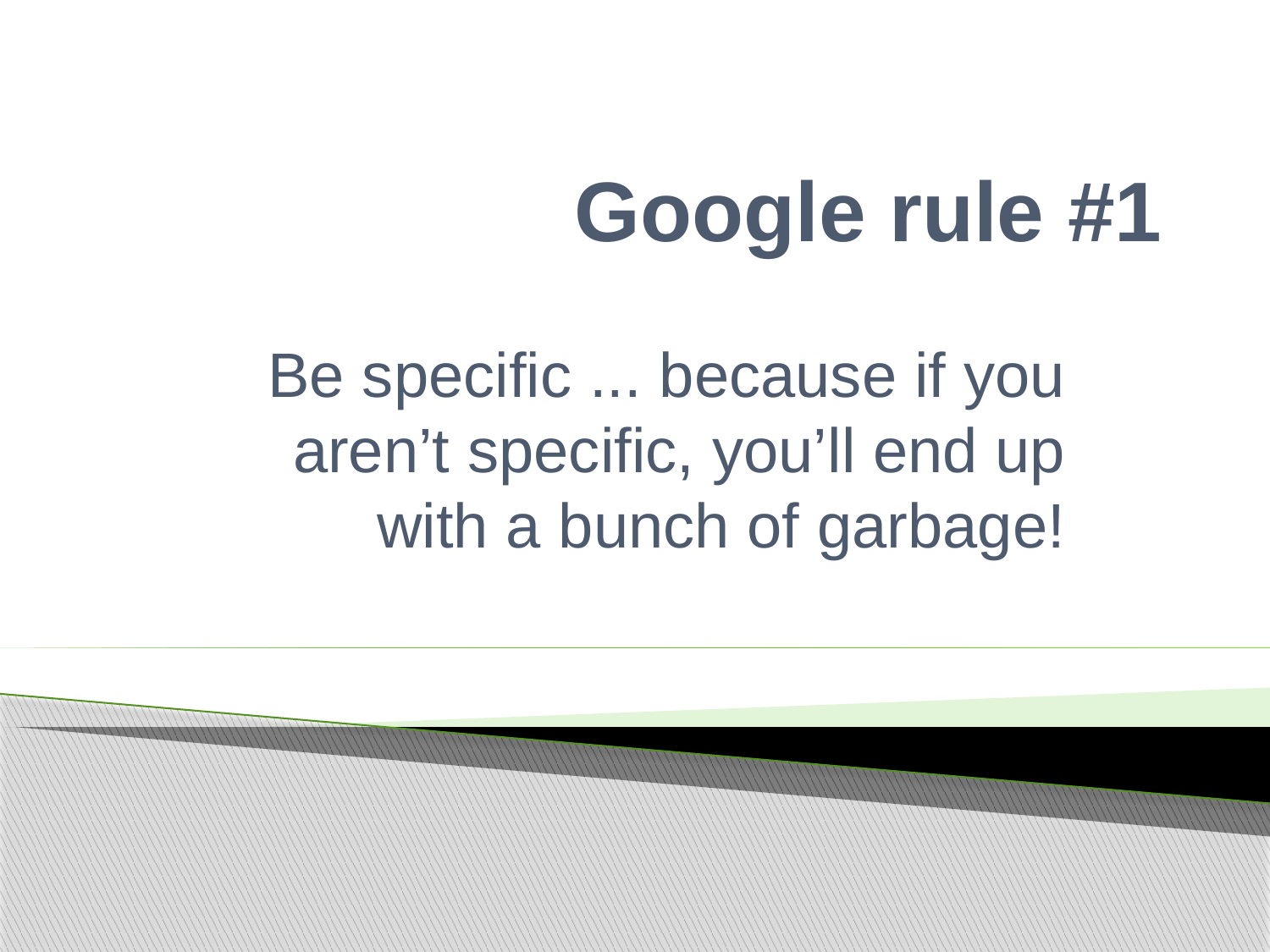

# Google rule #1
Be specific ... because if you aren’t specific, you’ll end up with a bunch of garbage!